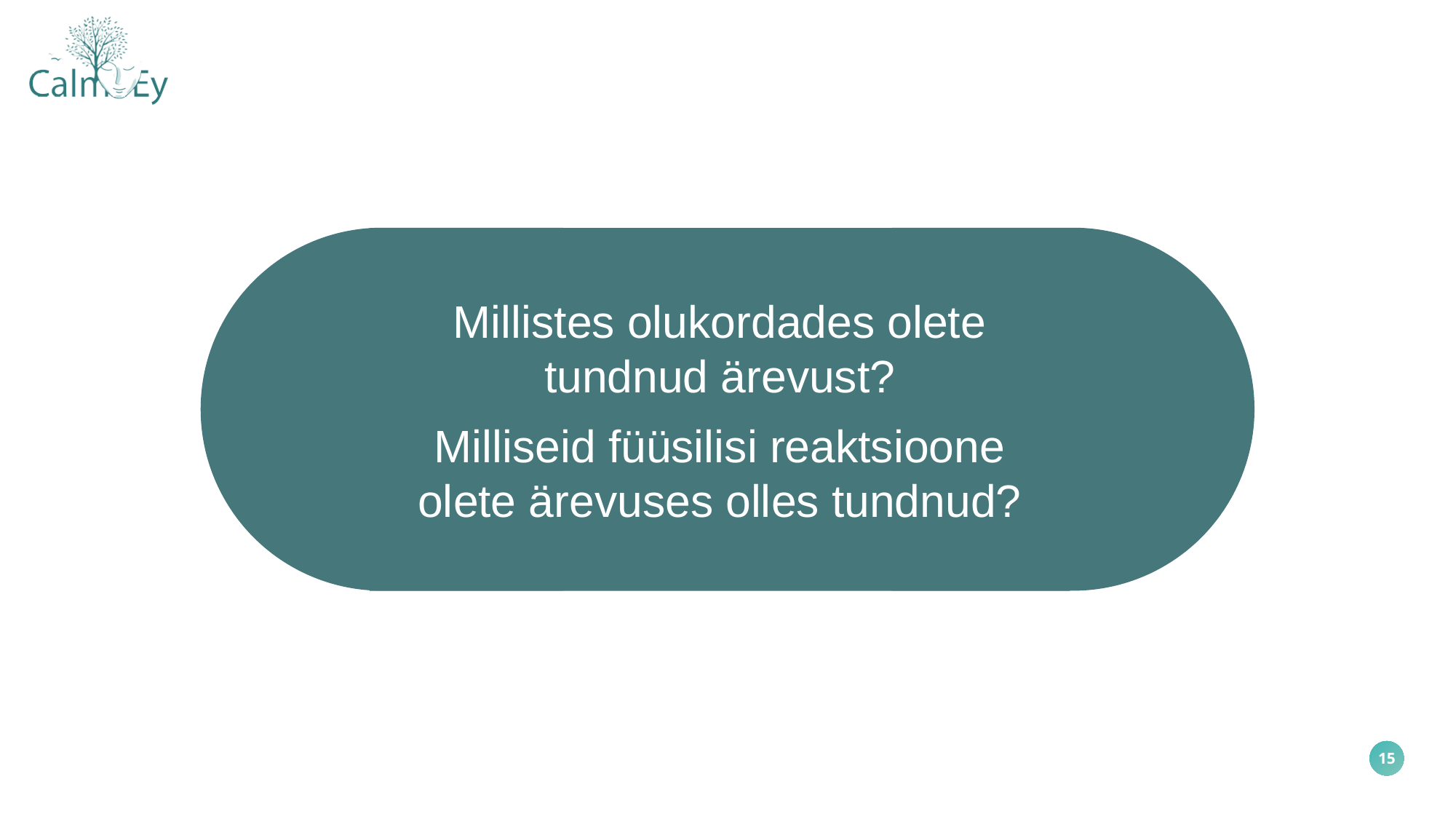

Millistes olukordades olete tundnud ärevust?
Milliseid füüsilisi reaktsioone olete ärevuses olles tundnud?